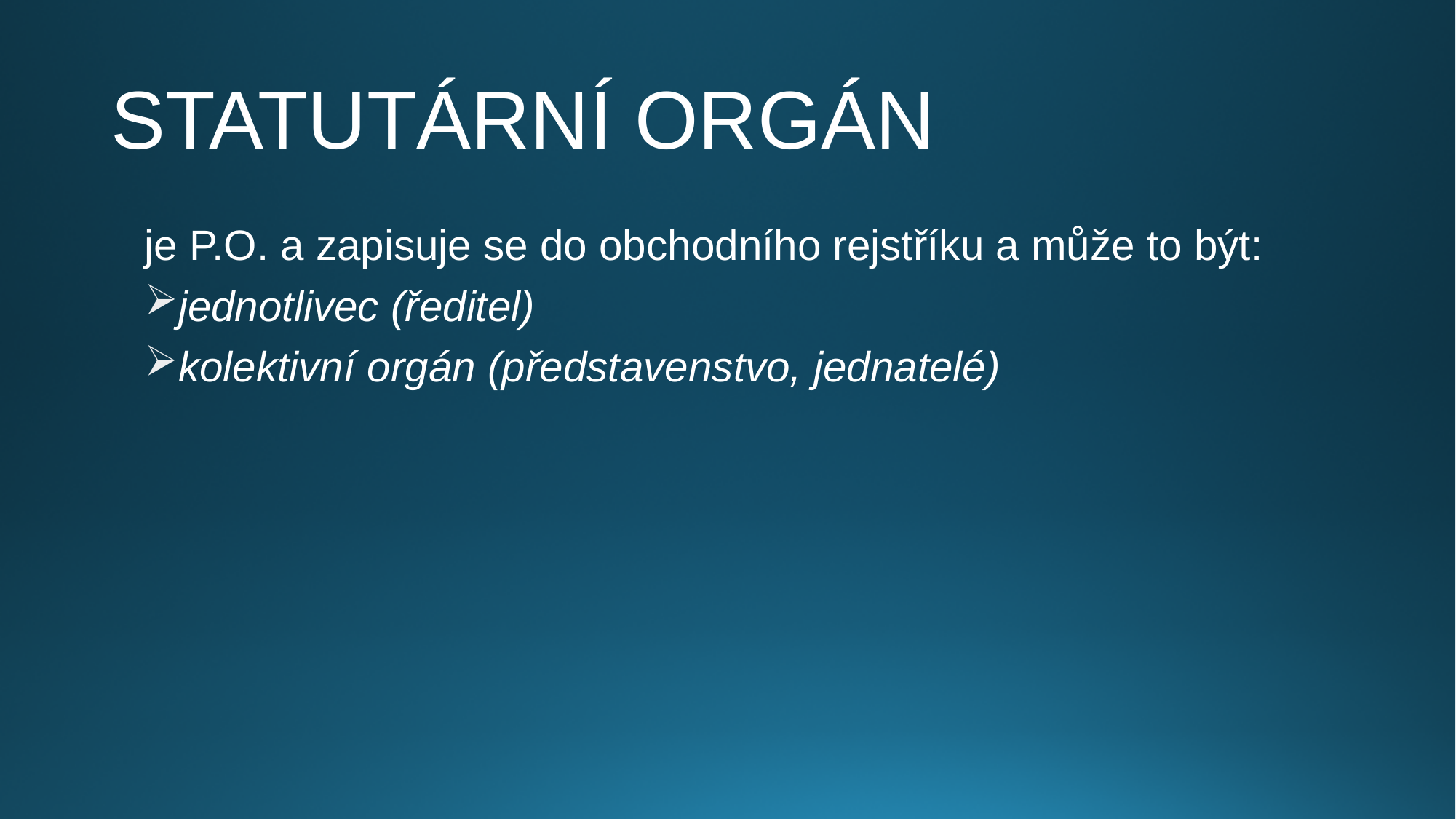

# STATUTÁRNÍ ORGÁN
je P.O. a zapisuje se do obchodního rejstříku a může to být:
jednotlivec (ředitel)
kolektivní orgán (představenstvo, jednatelé)